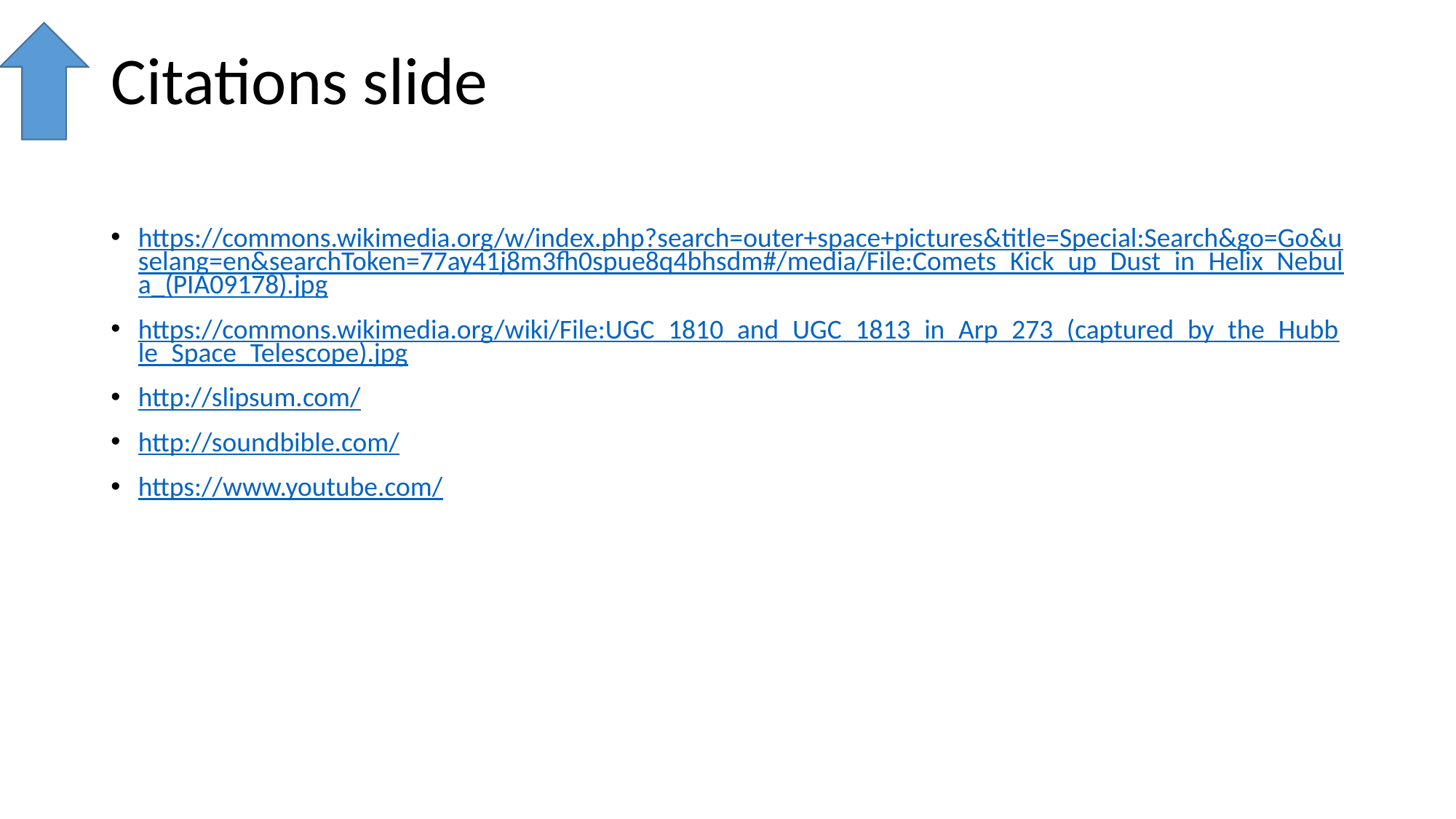

# Citations slide
https://commons.wikimedia.org/w/index.php?search=outer+space+pictures&title=Special:Search&go=Go&uselang=en&searchToken=77ay41j8m3fh0spue8q4bhsdm#/media/File:Comets_Kick_up_Dust_in_Helix_Nebula_(PIA09178).jpg
https://commons.wikimedia.org/wiki/File:UGC_1810_and_UGC_1813_in_Arp_273_(captured_by_the_Hubble_Space_Telescope).jpg
http://slipsum.com/
http://soundbible.com/
https://www.youtube.com/